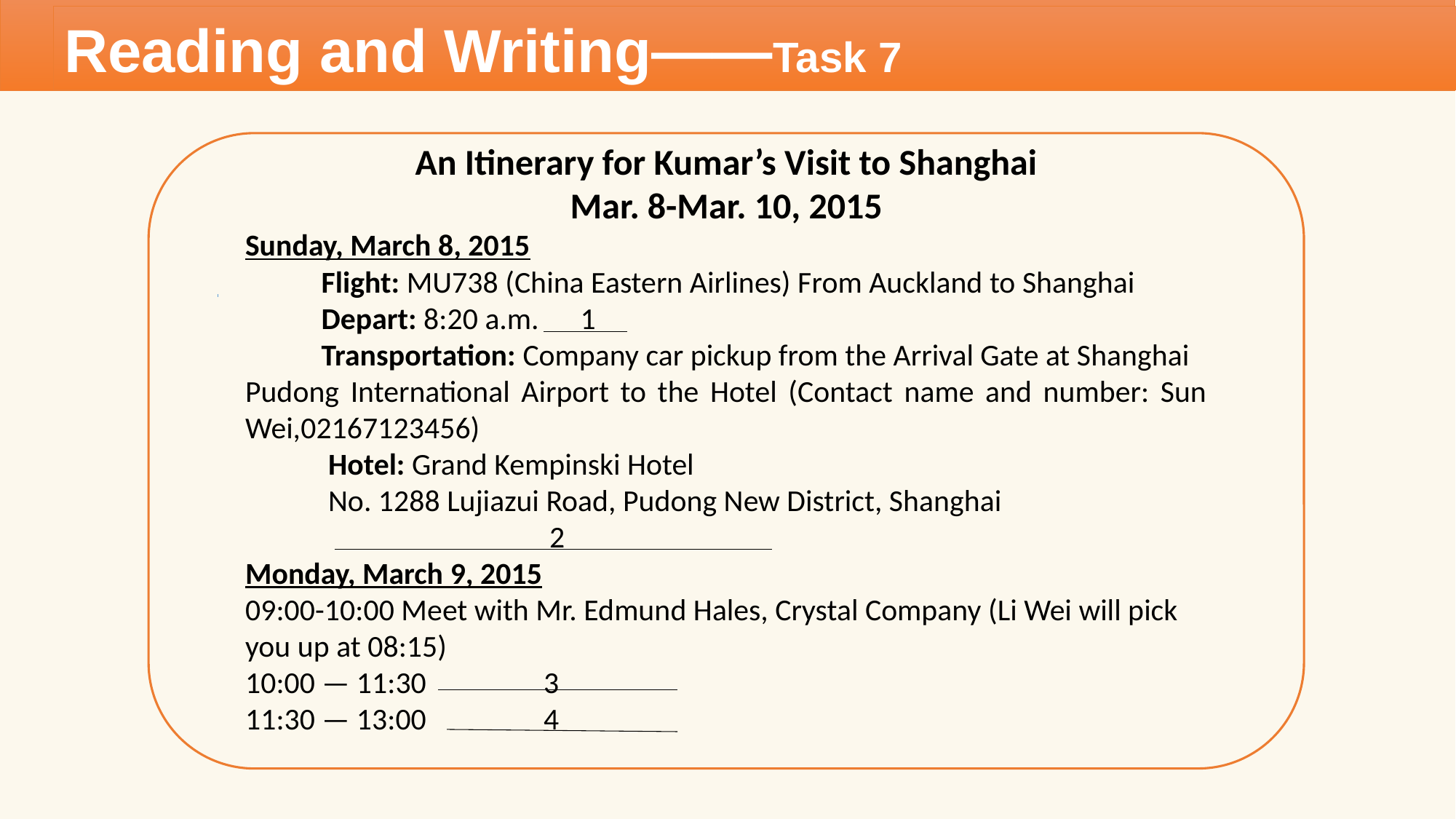

Reading and Writing——Task 7

An Itinerary for Kumar’s Visit to Shanghai
Mar. 8-Mar. 10, 2015
Sunday, March 8, 2015
           Flight: MU738 (China Eastern Airlines) From Auckland to Shanghai
           Depart: 8:20 a.m.      1
           Transportation: Company car pickup from the Arrival Gate at Shanghai
Pudong International Airport to the Hotel (Contact name and number: Sun Wei,02167123456)
            Hotel: Grand Kempinski Hotel
            No. 1288 Lujiazui Road, Pudong New District, Shanghai
                                            2
Monday, March 9, 2015
09:00-10:00 Meet with Mr. Edmund Hales, Crystal Company (Li Wei will pick
you up at 08:15)
10:00 — 11:30                 3
11:30 — 13:00                 4